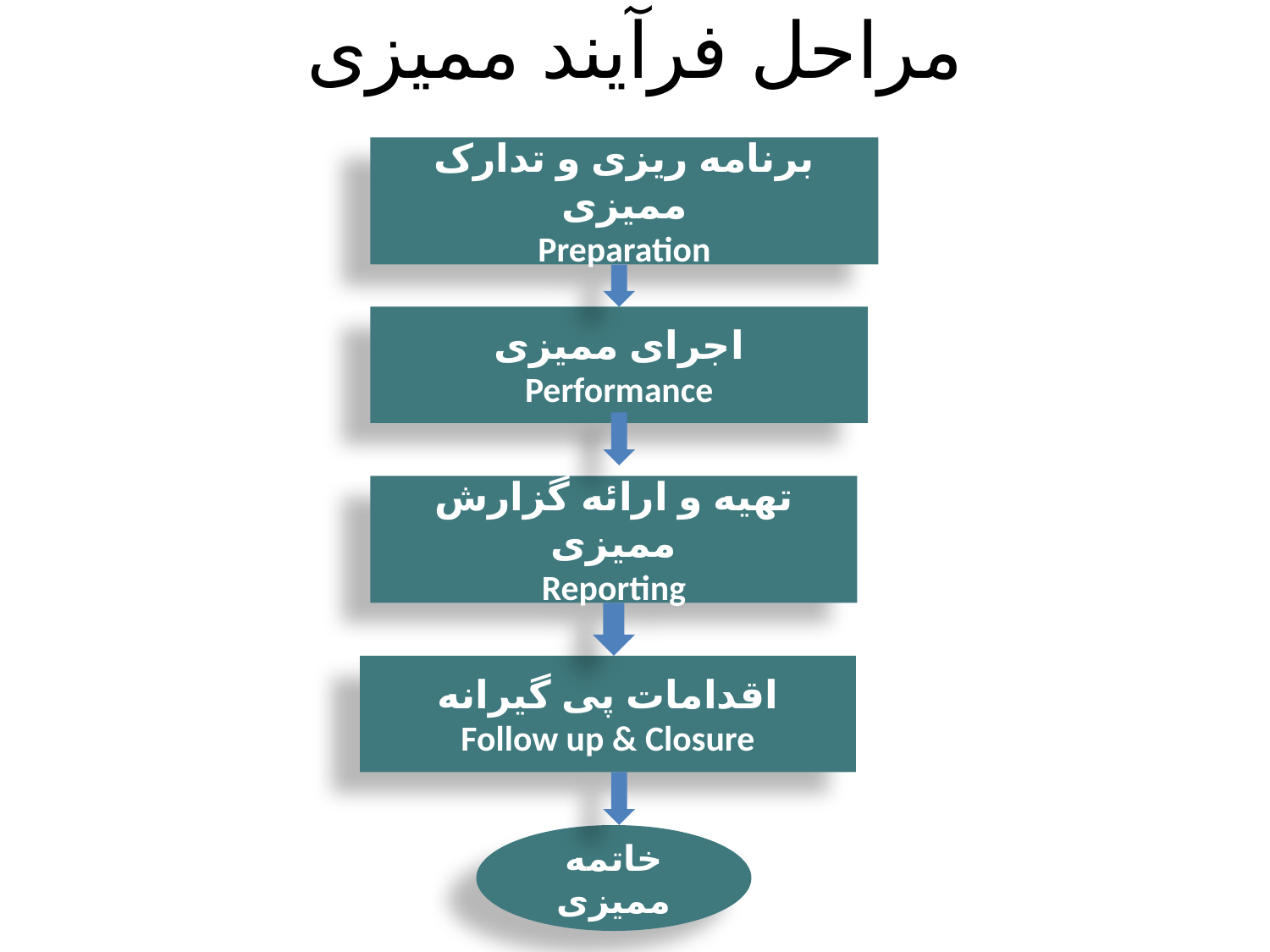

# مراحل فرآيند مميزی
برنامه ريزی و تدارک مميزی
Preparation

اجرای مميزی
Performance

تهيه و ارائه گزارش مميزی
Reporting

اقدامات پی گيرانه
Follow up & Closure

خاتمه مميزی